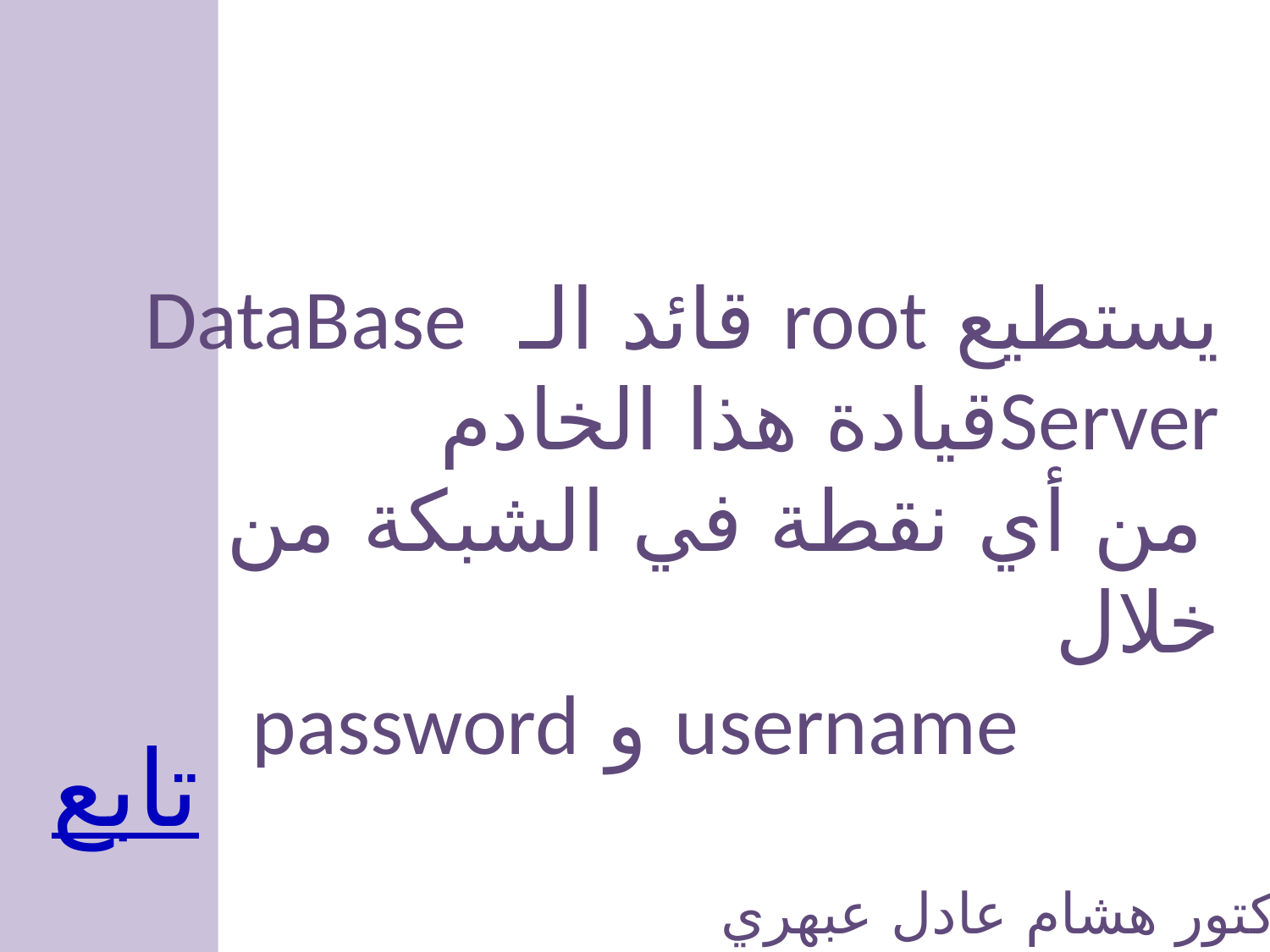

يستطيع root قائد الـ  DataBase Serverقيادة هذا الخادم
 من أي نقطة في الشبكة من خلال
 username و password
تابع
الدكتور هشام عادل عبهري